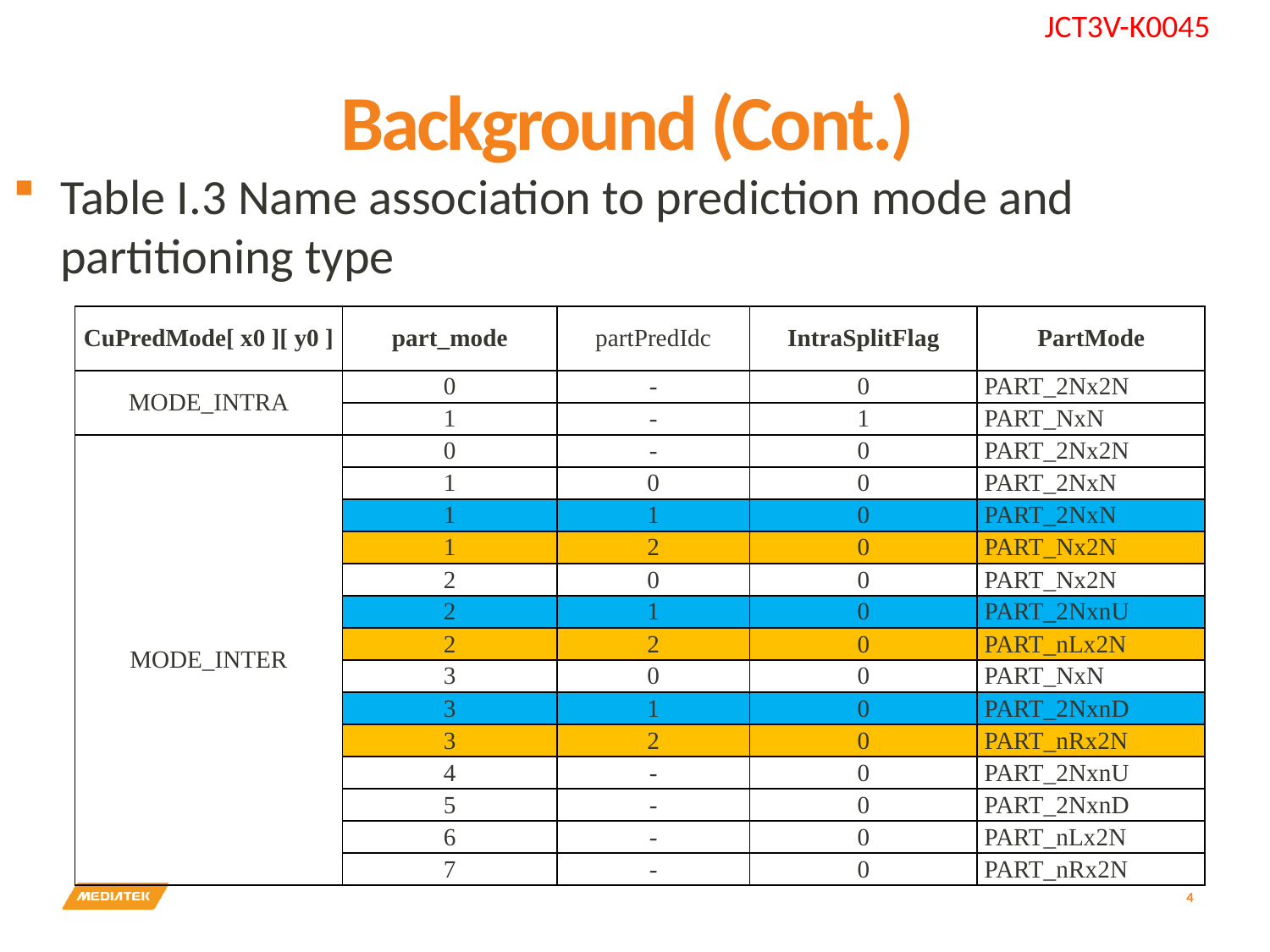

# Background (Cont.)
Table I.3 Name association to prediction mode and partitioning type

| CuPredMode[ x0 ][ y0 ] | part\_mode | partPredIdc | IntraSplitFlag | PartMode |
| --- | --- | --- | --- | --- |
| MODE\_INTRA | 0 | - | 0 | PART\_2Nx2N |
|  | 1 | - | 1 | PART\_NxN |
| MODE\_INTER | 0 | - | 0 | PART\_2Nx2N |
|  | 1 | 0 | 0 | PART\_2NxN |
|  | 1 | 1 | 0 | PART\_2NxN |
|  | 1 | 2 | 0 | PART\_Nx2N |
|  | 2 | 0 | 0 | PART\_Nx2N |
|  | 2 | 1 | 0 | PART\_2NxnU |
|  | 2 | 2 | 0 | PART\_nLx2N |
|  | 3 | 0 | 0 | PART\_NxN |
|  | 3 | 1 | 0 | PART\_2NxnD |
|  | 3 | 2 | 0 | PART\_nRx2N |
|  | 4 | - | 0 | PART\_2NxnU |
|  | 5 | - | 0 | PART\_2NxnD |
|  | 6 | - | 0 | PART\_nLx2N |
|  | 7 | - | 0 | PART\_nRx2N |
4